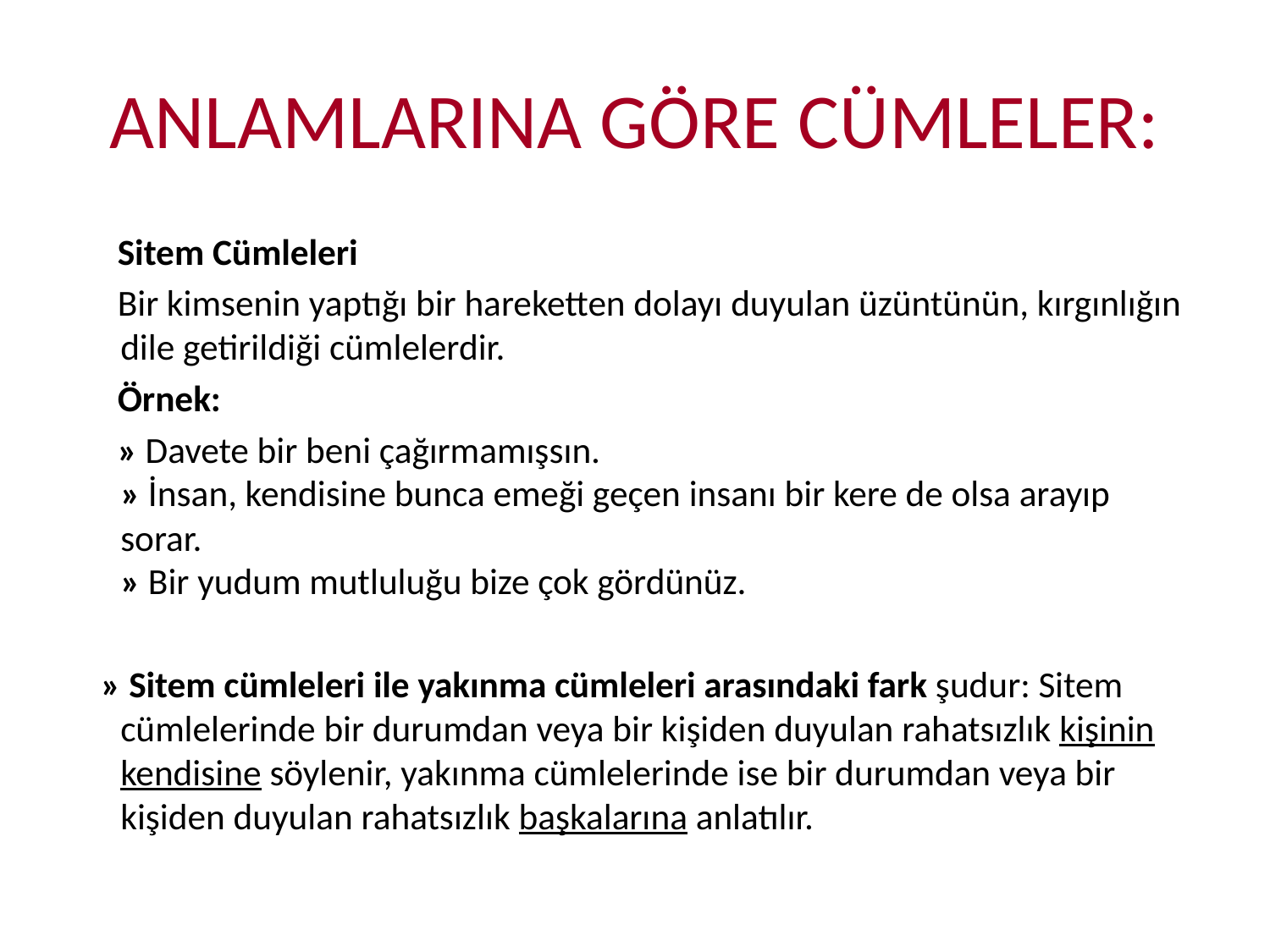

# ANLAMLARINA GÖRE CÜMLELER:
     Sitem Cümleleri
     Bir kimsenin yaptığı bir hareketten dolayı duyulan üzüntünün, kırgınlığın dile getirildiği cümlelerdir.
     Örnek:
     » Davete bir beni çağırmamışsın.
» İnsan, kendisine bunca emeği geçen insanı bir kere de olsa arayıp sorar.
» Bir yudum mutluluğu bize çok gördünüz.

   » Sitem cümleleri ile yakınma cümleleri arasındaki fark şudur: Sitem cümlelerinde bir durumdan veya bir kişiden duyulan rahatsızlık kişinin kendisine söylenir, yakınma cümlelerinde ise bir durumdan veya bir kişiden duyulan rahatsızlık başkalarına anlatılır.